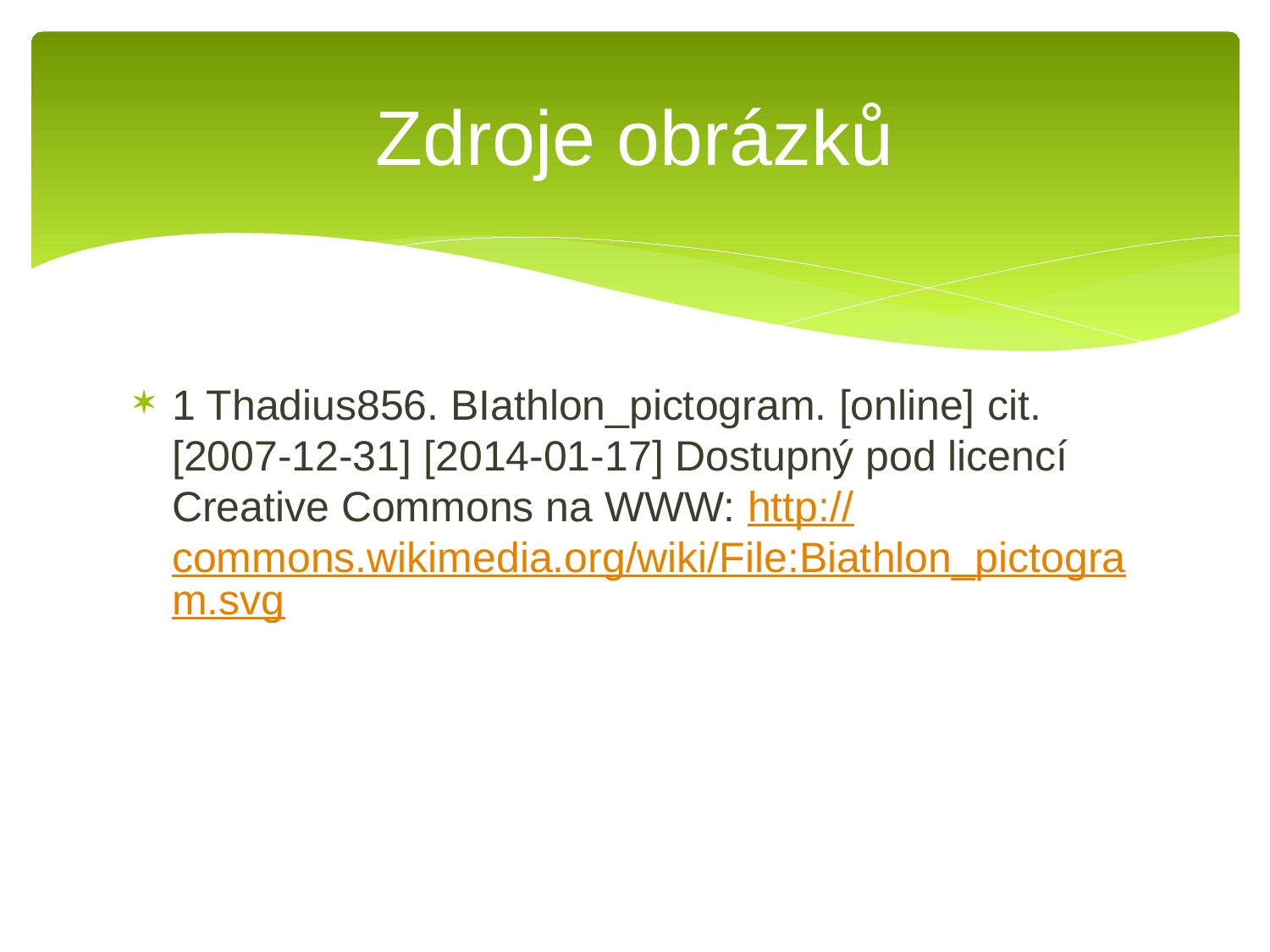

# Zdroje obrázků
1 Thadius856. BIathlon_pictogram. [online] cit. [2007-12-31] [2014-01-17] Dostupný pod licencí Creative Commons na WWW: http://commons.wikimedia.org/wiki/File:Biathlon_pictogram.svg